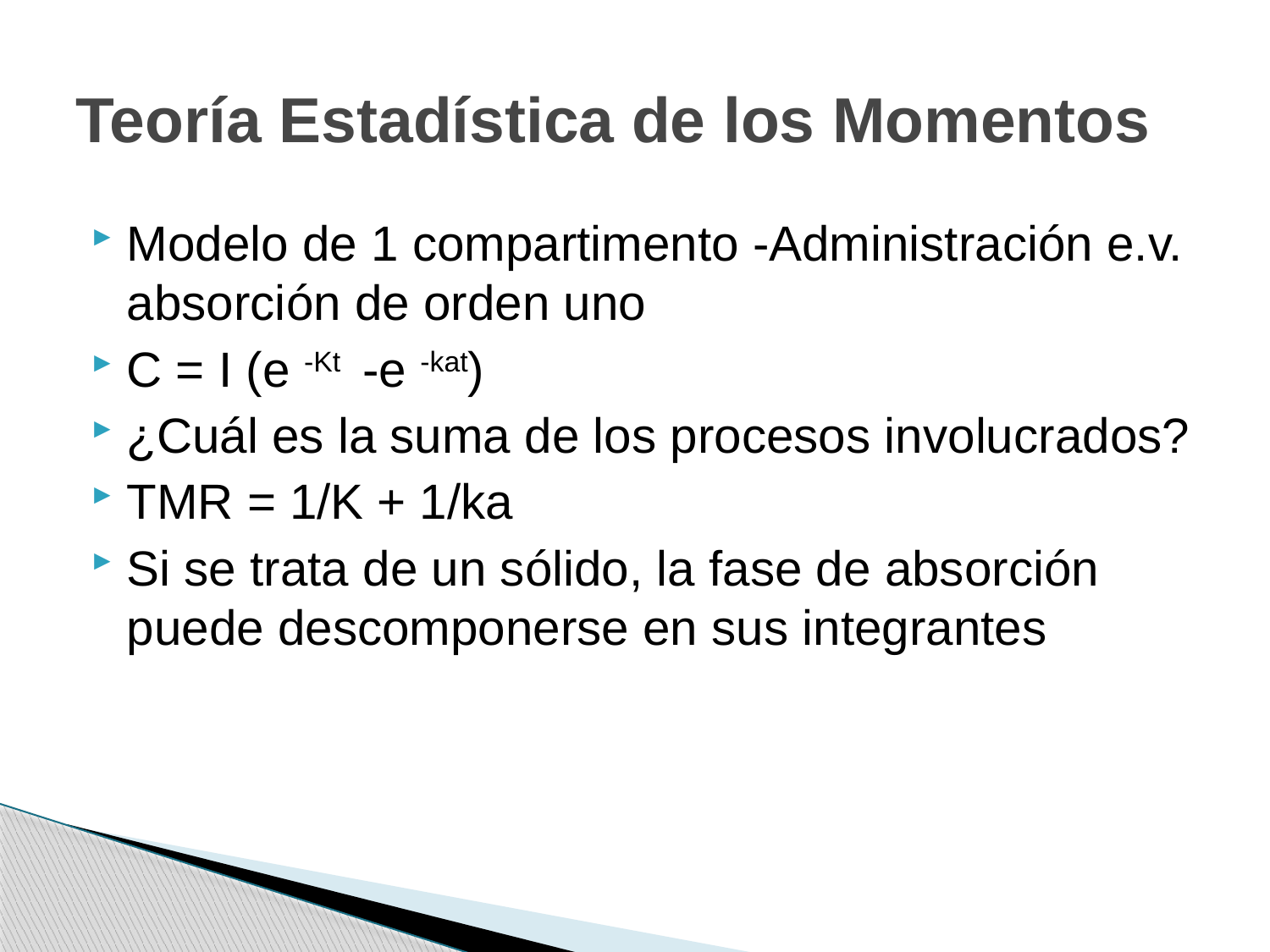

# Teoría Estadística de los Momentos
Modelo de 1 compartimento -Administración e.v. absorción de orden uno
C = I (e -Kt  -e -kat)
¿Cuál es la suma de los procesos involucrados?
TMR = 1/K + 1/ka
Si se trata de un sólido, la fase de absorción puede descomponerse en sus integrantes